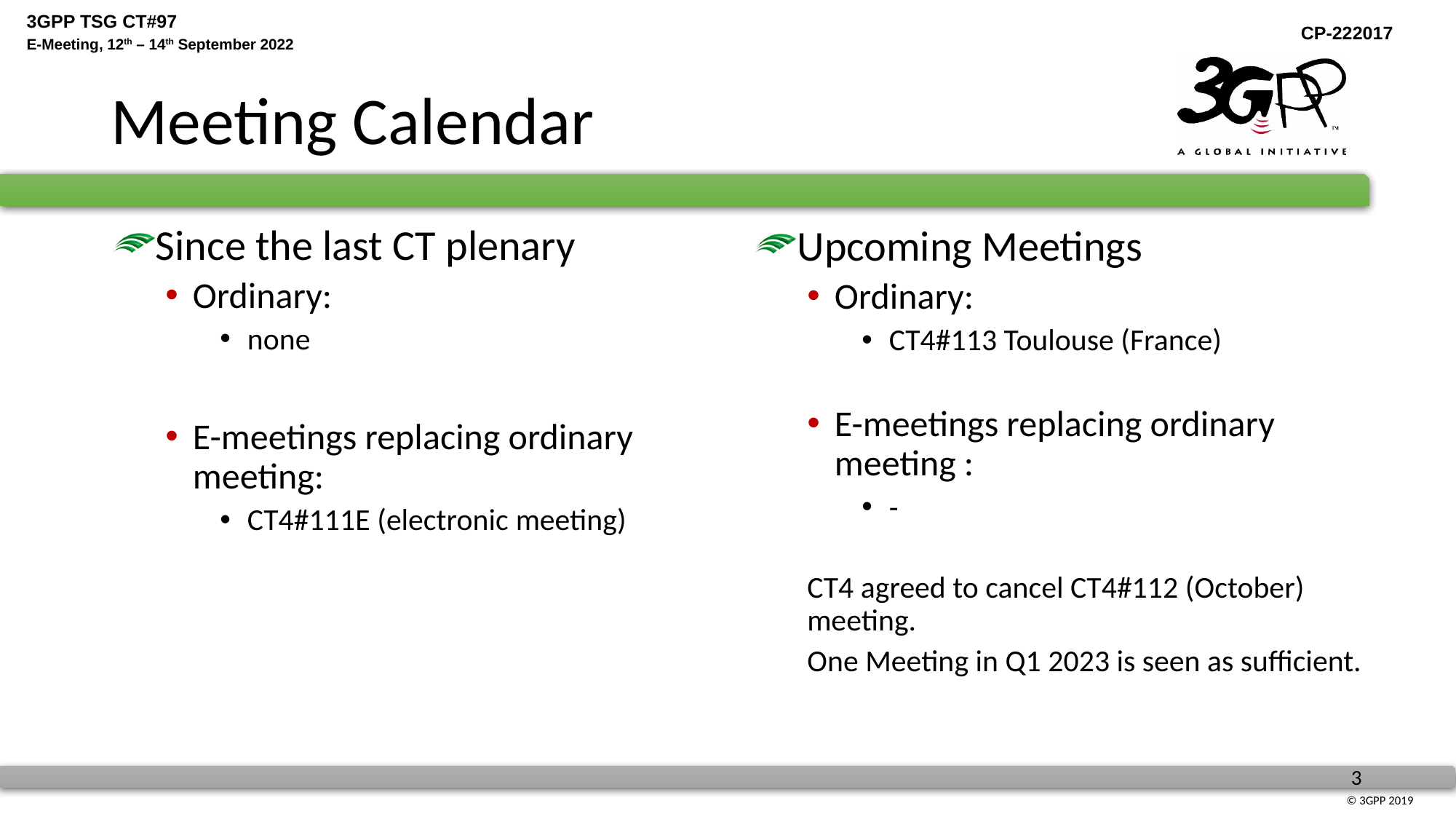

# Meeting Calendar
Since the last CT plenary
Ordinary:
none

E-meetings replacing ordinary meeting:
CT4#111E (electronic meeting)

Upcoming Meetings
Ordinary:
CT4#113 Toulouse (France)

E-meetings replacing ordinary meeting :
-

CT4 agreed to cancel CT4#112 (October) meeting.
One Meeting in Q1 2023 is seen as sufficient.